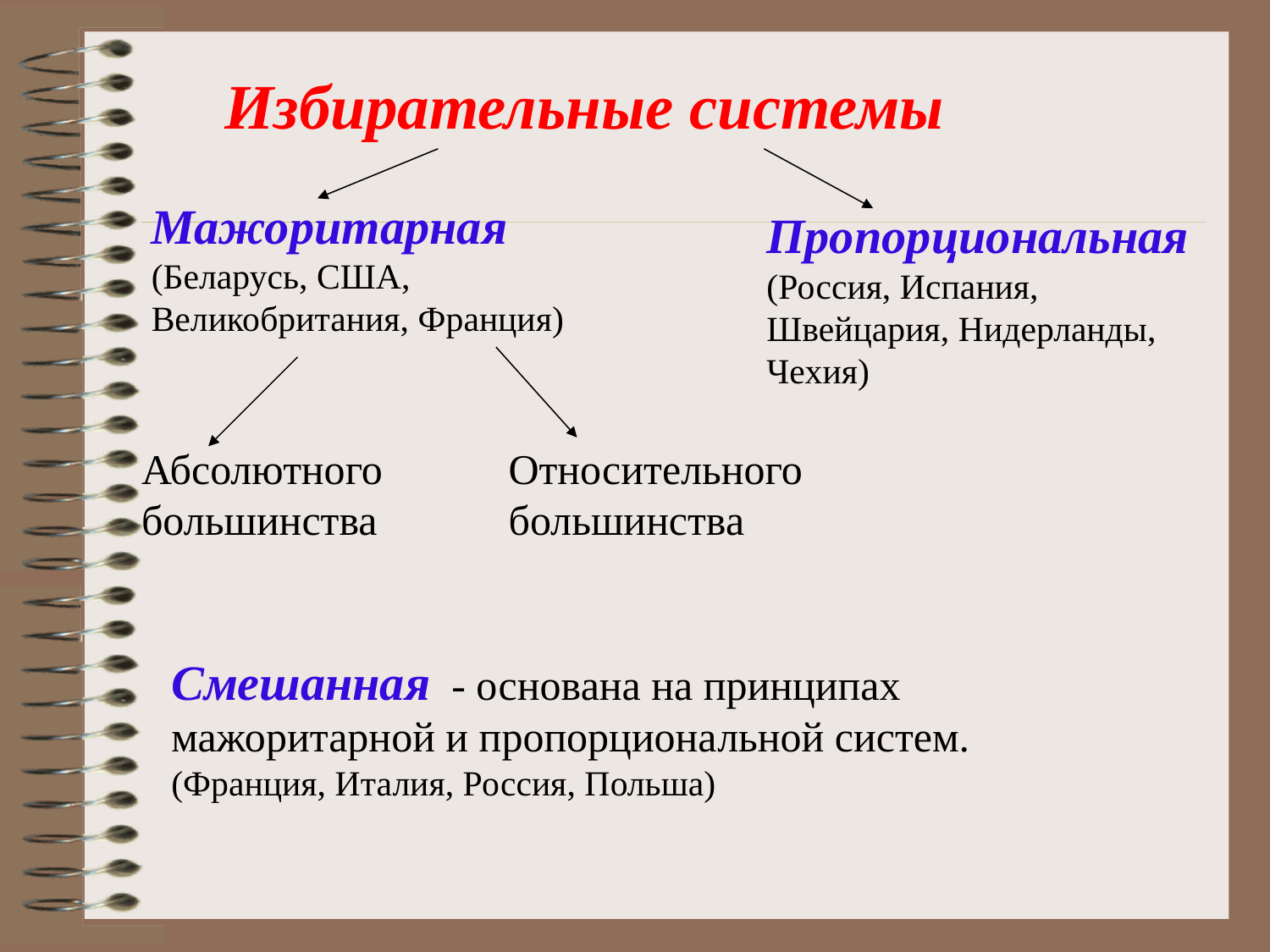

Избирательные системы

Мажоритарная  (Беларусь, США, Великобритания, Франция)
Пропорциональная (Россия, Испания, Швейцария, Нидерланды, Чехия)

Абсолютного большинства
Относительного большинства
Смешанная  - основана на принципах мажоритарной и пропорциональной систем. (Франция, Италия, Россия, Польша)